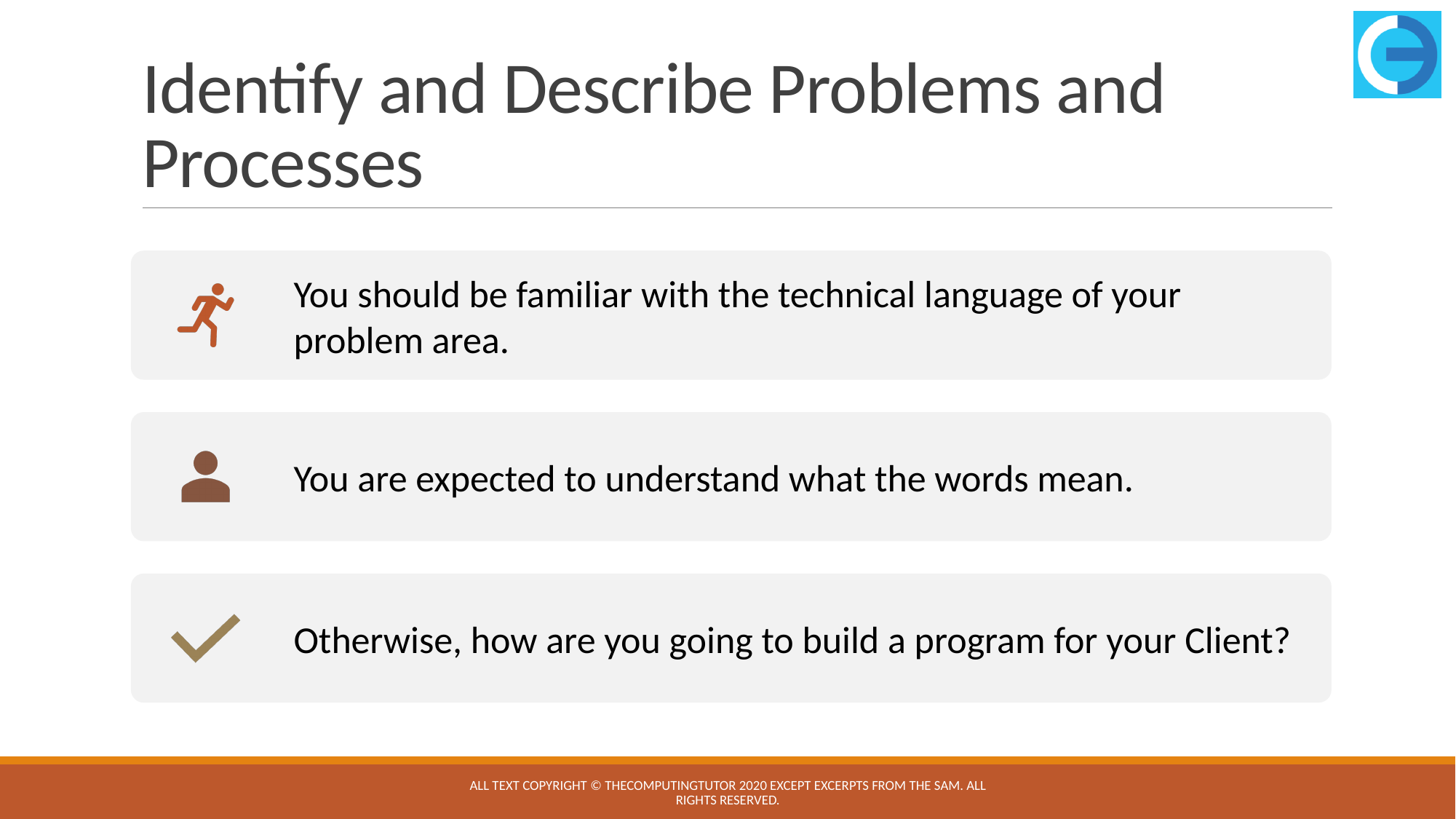

# Identify and Describe Problems and Processes
You should be familiar with the technical language of your problem area.
You are expected to understand what the words mean.
Otherwise, how are you going to build a program for your Client?
All text copyright © TheComputingTutor 2020 except excerpts from the SAM. All rights Reserved.